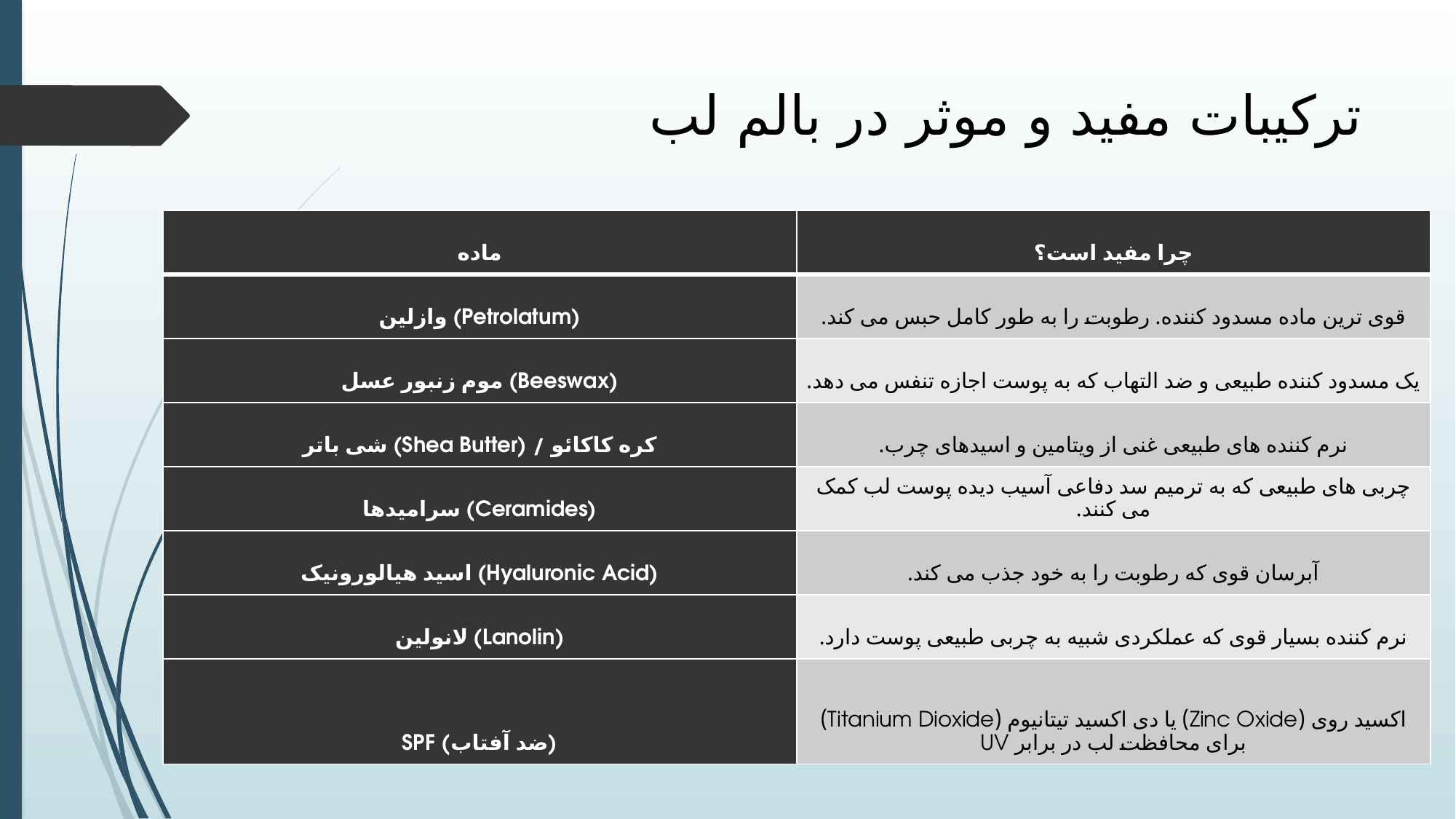

# ترکیبات مفید و موثر در بالم لب
| ماده | چرا مفید است؟ |
| --- | --- |
| وازلین (Petrolatum) | قوی ترین ماده مسدود کننده. رطوبت را به طور کامل حبس می کند. |
| موم زنبور عسل (Beeswax) | یک مسدود کننده طبیعی و ضد التهاب که به پوست اجازه تنفس می دهد. |
| شی باتر (Shea Butter) / کره کاکائو | نرم کننده های طبیعی غنی از ویتامین و اسیدهای چرب. |
| سرامیدها (Ceramides) | چربی های طبیعی که به ترمیم سد دفاعی آسیب دیده پوست لب کمک می کنند. |
| اسید هیالورونیک (Hyaluronic Acid) | آبرسان قوی که رطوبت را به خود جذب می کند. |
| لانولین (Lanolin) | نرم کننده بسیار قوی که عملکردی شبیه به چربی طبیعی پوست دارد. |
| SPF (ضد آفتاب) | اکسید روی (Zinc Oxide) یا دی اکسید تیتانیوم (Titanium Dioxide) برای محافظت لب در برابر UV |